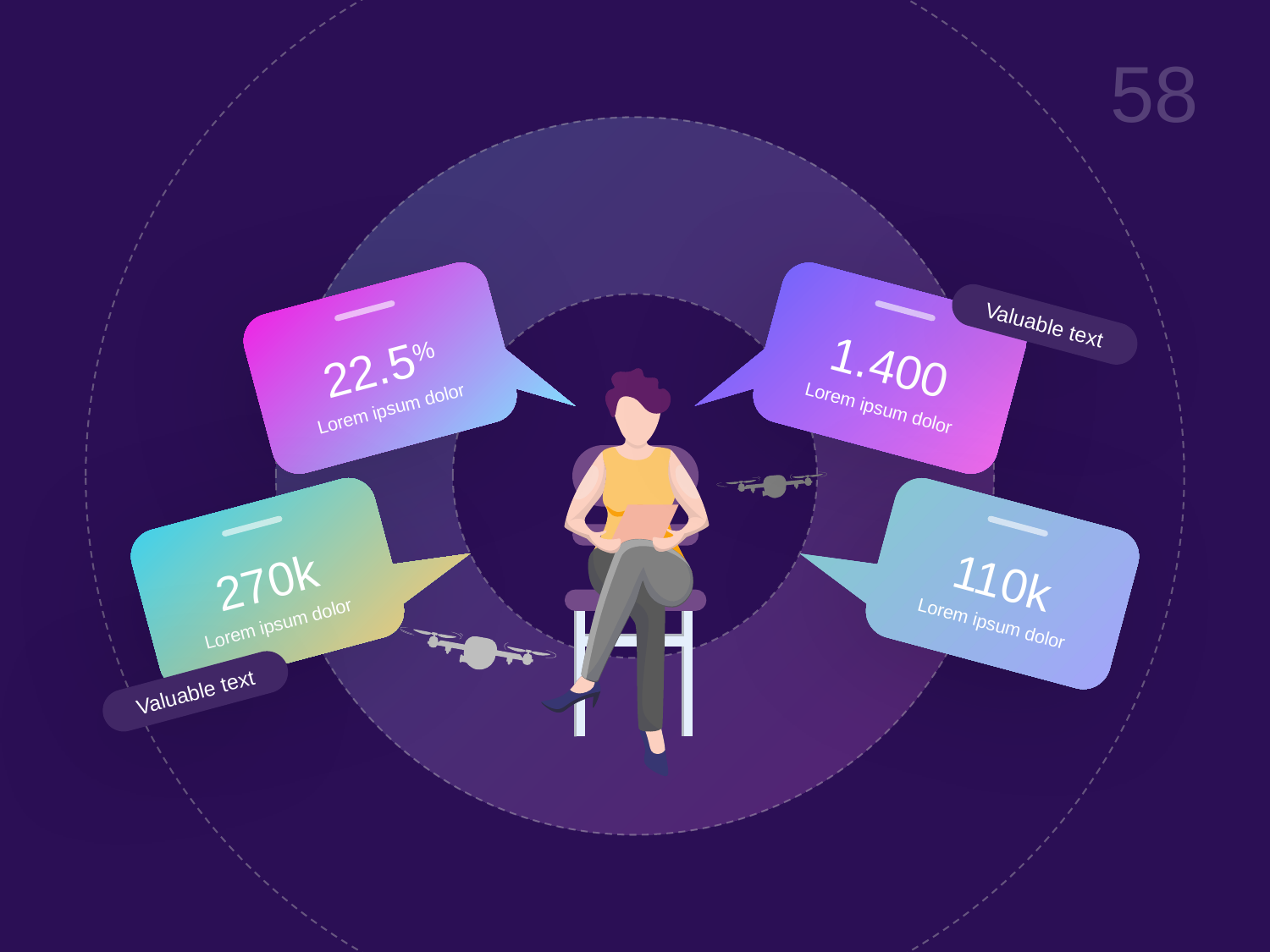

1.400
Lorem ipsum dolor

22.5%
Lorem ipsum dolor

Valuable text

110k
Lorem ipsum dolor

270k
Lorem ipsum dolor

Valuable text